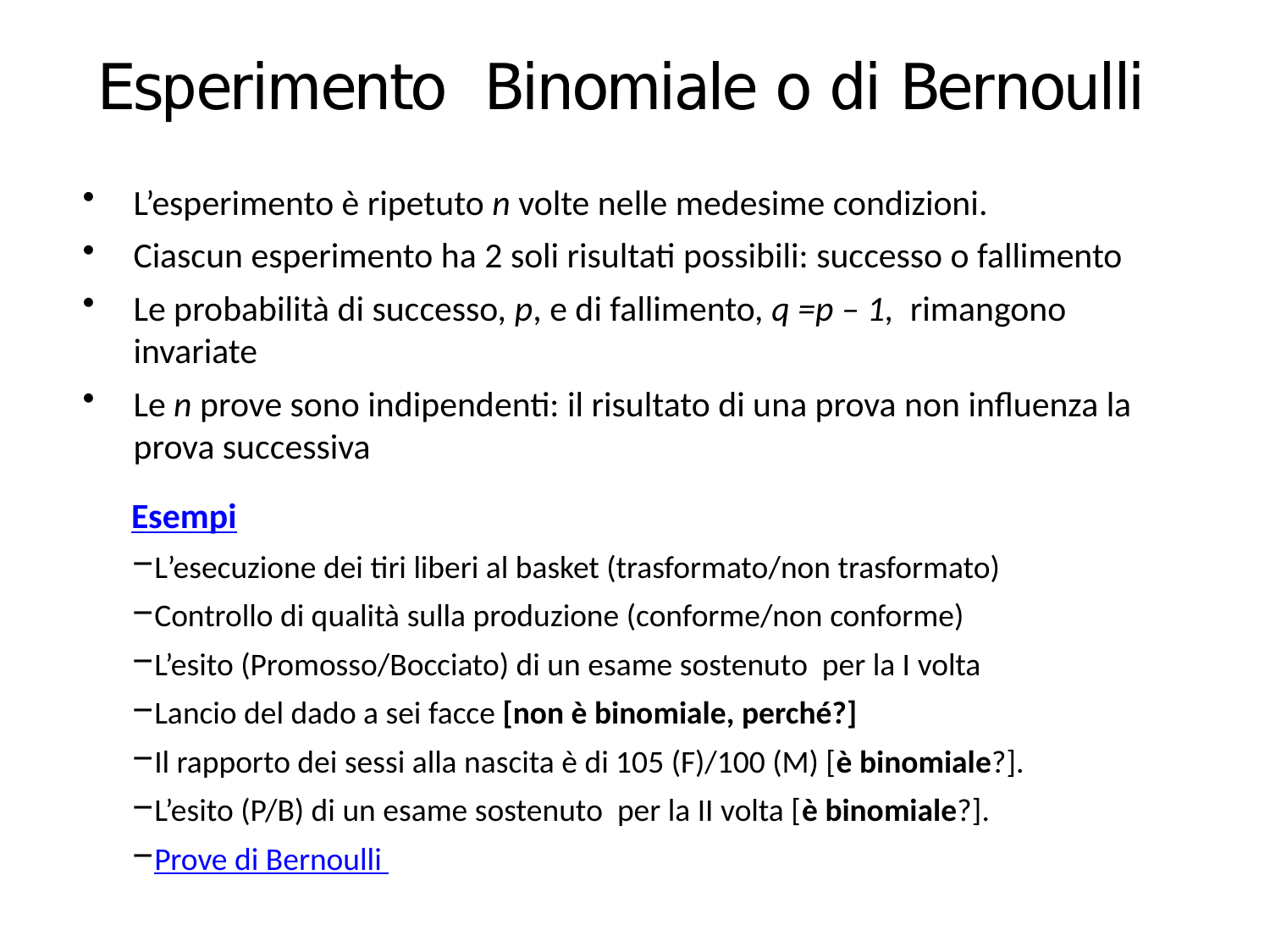

# Esperimento  Binomiale o di Bernoulli
L’esperimento è ripetuto n volte nelle medesime condizioni.
Ciascun esperimento ha 2 soli risultati possibili: successo o fallimento
Le probabilità di successo, p, e di fallimento, q =p – 1,  rimangono invariate
Le n prove sono indipendenti: il risultato di una prova non influenza la prova successiva
Esempi
L’esecuzione dei tiri liberi al basket (trasformato/non trasformato)
Controllo di qualità sulla produzione (conforme/non conforme)
L’esito (Promosso/Bocciato) di un esame sostenuto  per la I volta
Lancio del dado a sei facce [non è binomiale, perché?]
Il rapporto dei sessi alla nascita è di 105 (F)/100 (M) [è binomiale?].
L’esito (P/B) di un esame sostenuto  per la II volta [è binomiale?].
Prove di Bernoulli